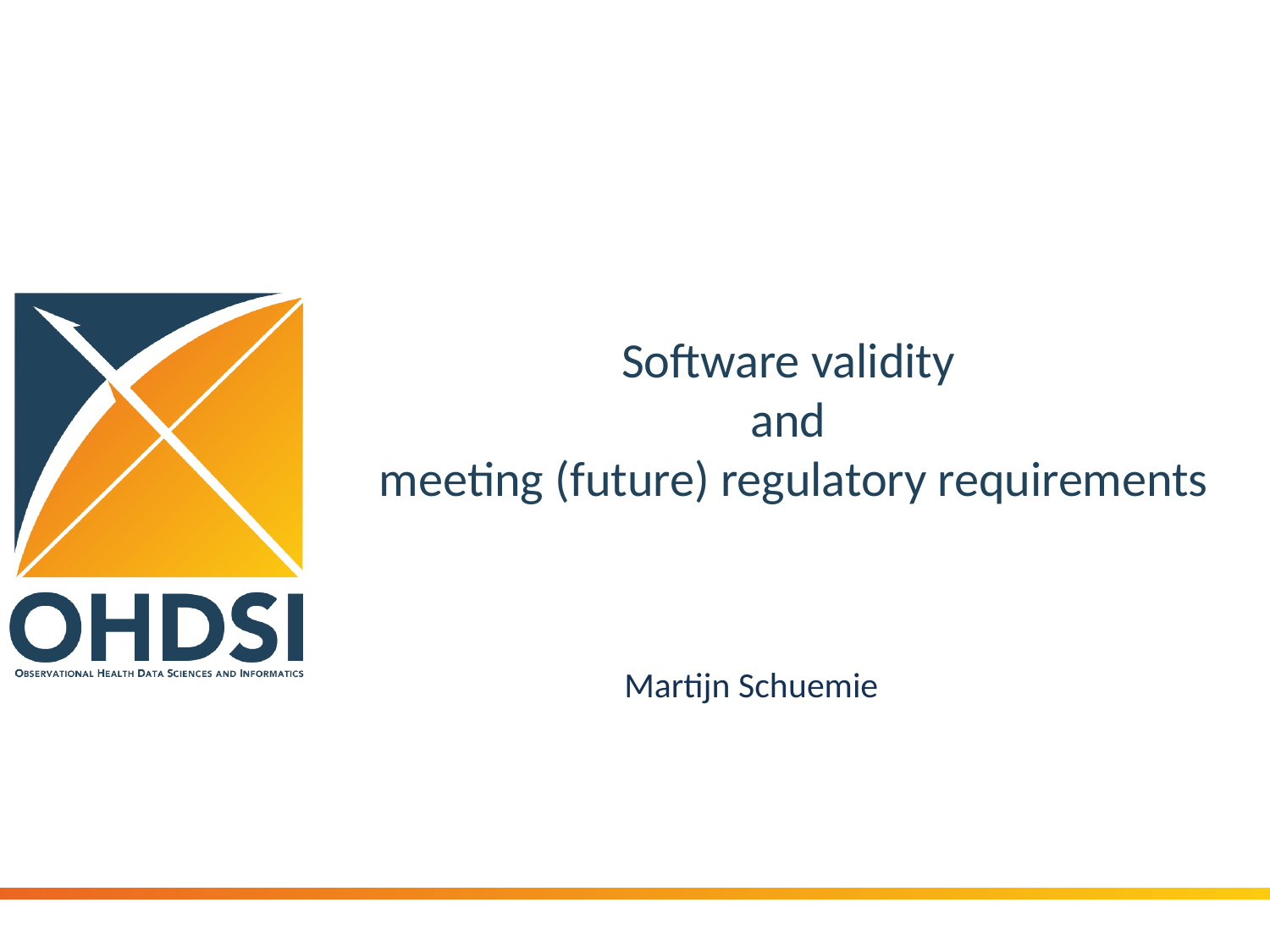

# Software validity and meeting (future) regulatory requirements
Martijn Schuemie